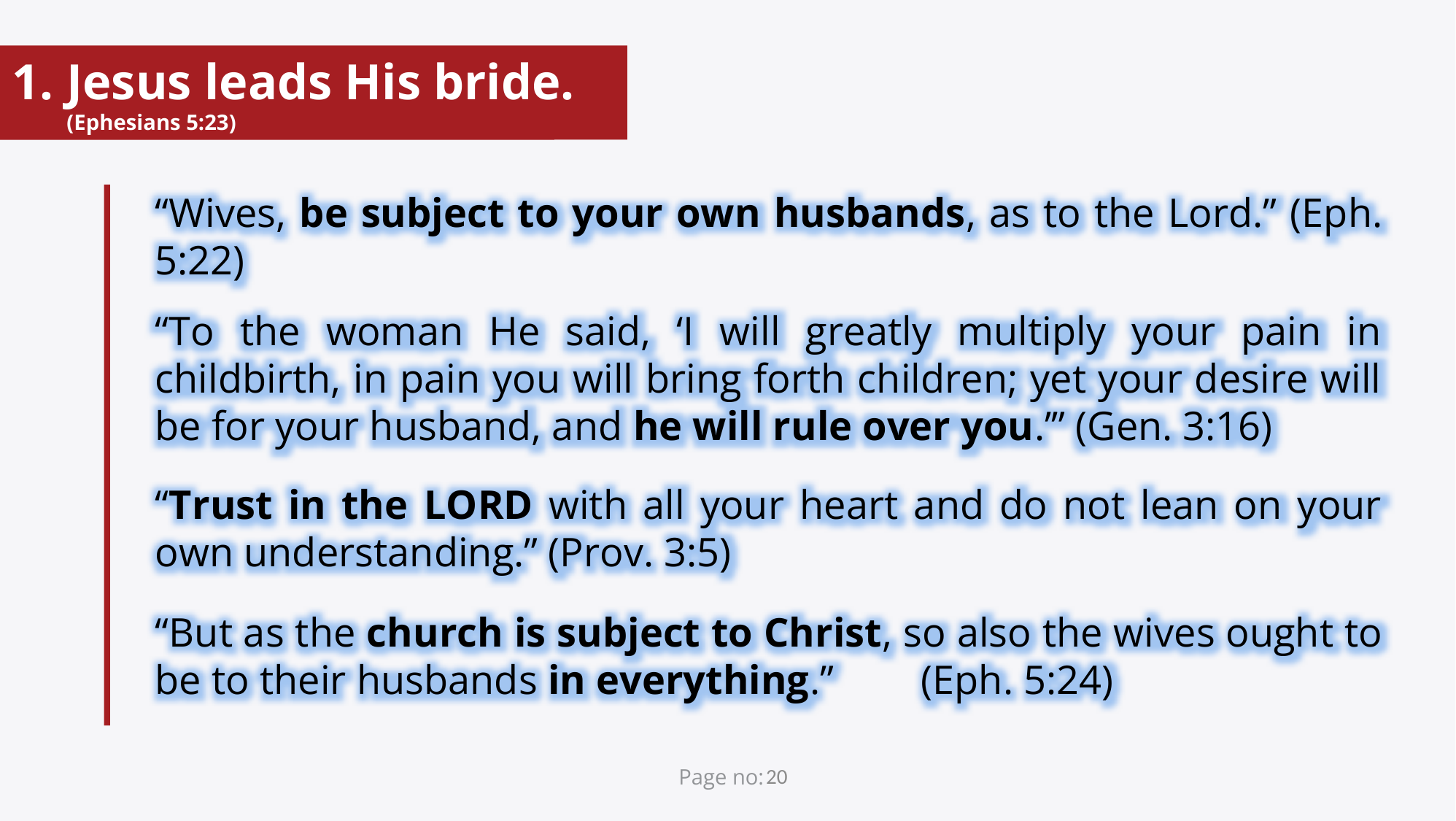

Jesus leads His bride. (Ephesians 5:23)

“Wives, be subject to your own husbands, as to the Lord.” (Eph. 5:22)
“To the woman He said, ‘I will greatly multiply your pain in childbirth, in pain you will bring forth children; yet your desire will be for your husband, and he will rule over you.’” (Gen. 3:16)
“Trust in the Lord with all your heart and do not lean on your own understanding.” (Prov. 3:5)
“But as the church is subject to Christ, so also the wives ought to be to their husbands in everything.”	(Eph. 5:24)